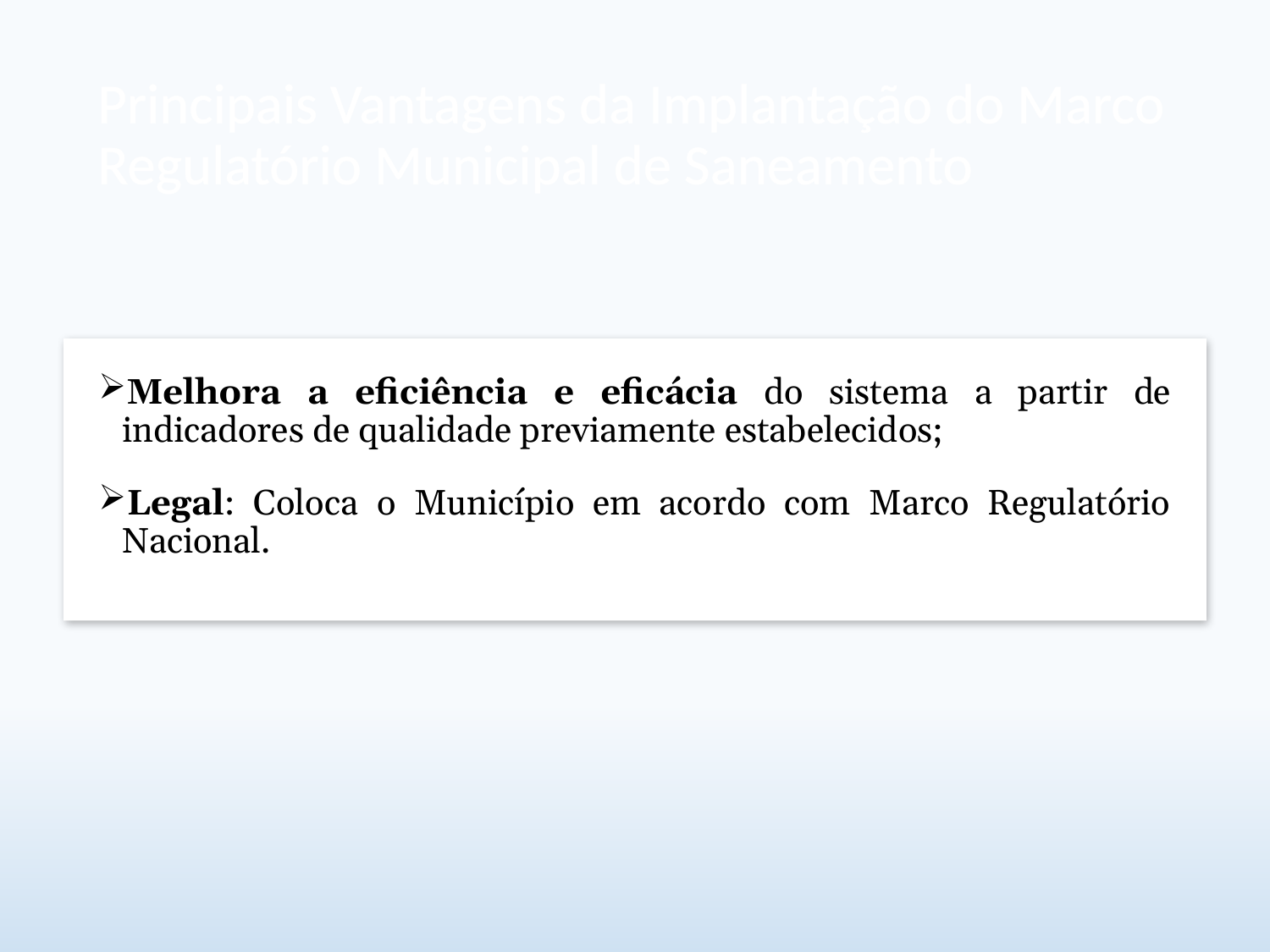

# Principais Vantagens da Implantação do Marco Regulatório Municipal de Saneamento
Melhora a eficiência e eficácia do sistema a partir de indicadores de qualidade previamente estabelecidos;
Legal: Coloca o Município em acordo com Marco Regulatório Nacional.